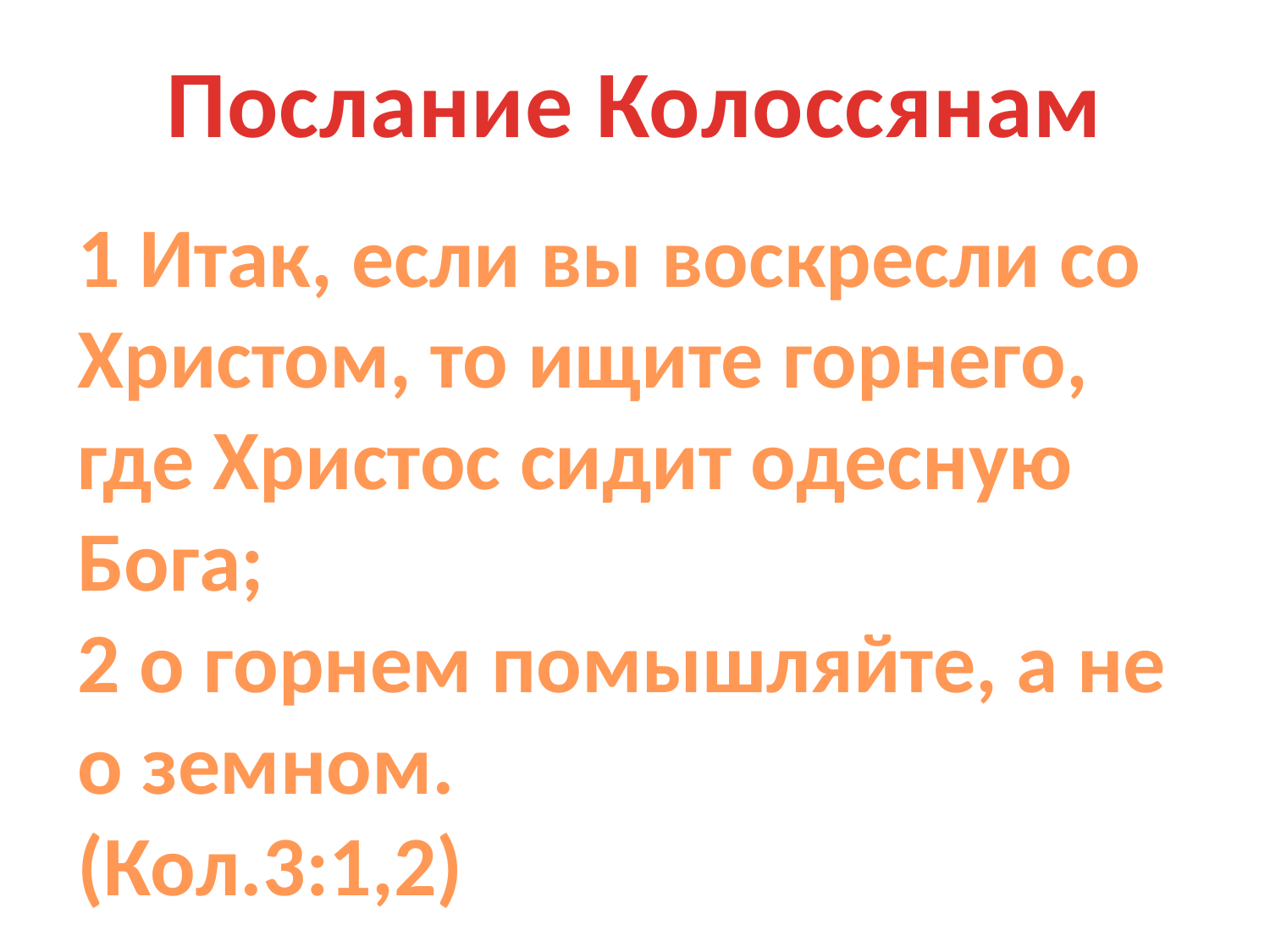

Послание Колоссянам
1 Итак, если вы воскресли со Христом, то ищите горнего, где Христос сидит одесную Бога;
2 о горнем помышляйте, а не о земном.
(Кол.3:1,2)